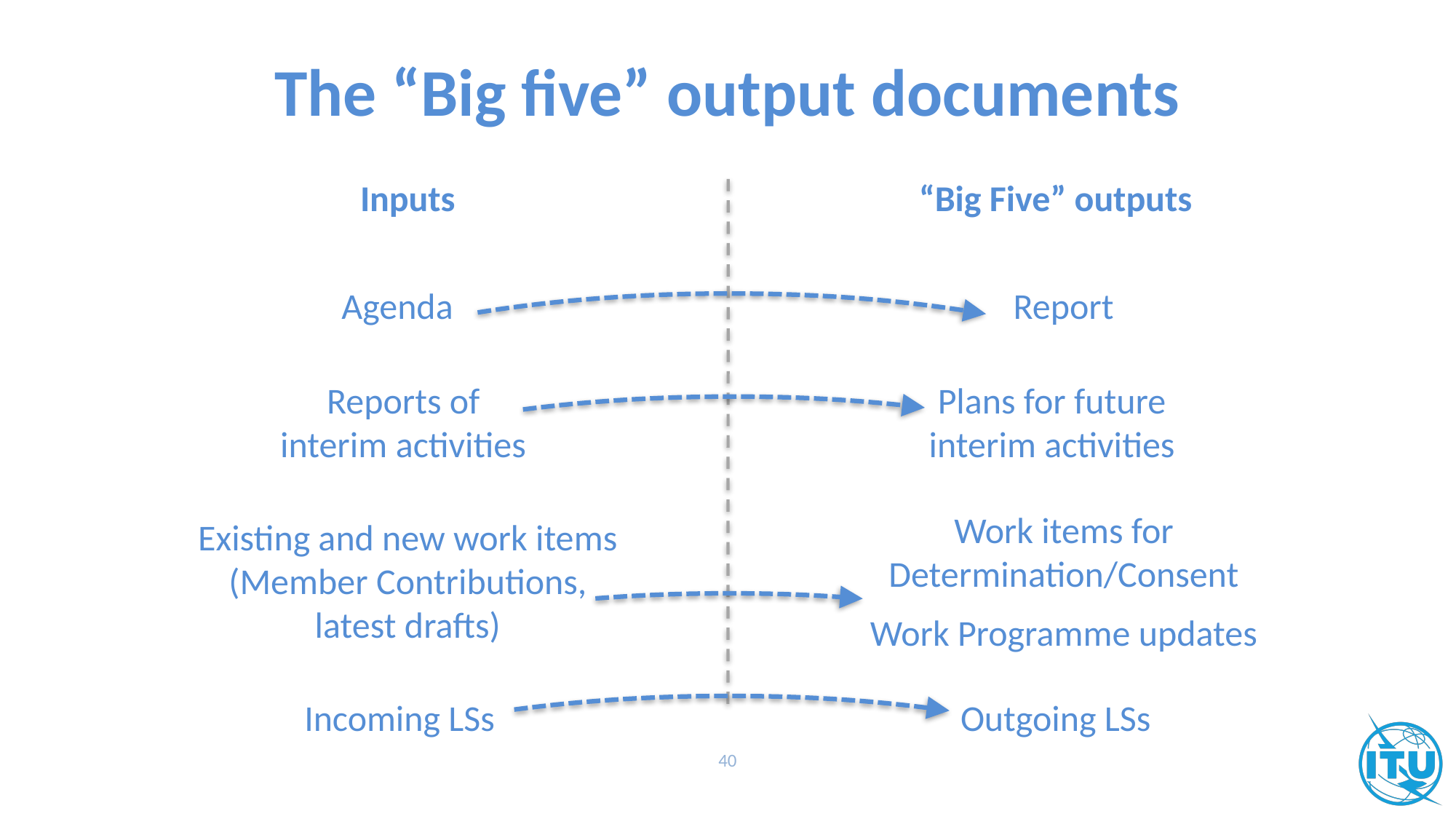

# The “Big five” output documents
Inputs
“Big Five” outputs

Report
Agenda

Plans for future
interim activities
Reports of
interim activities

Work items for
Determination/Consent
Existing and new work items
(Member Contributions,
latest drafts)
Work Programme updates

Outgoing LSs
Incoming LSs
40